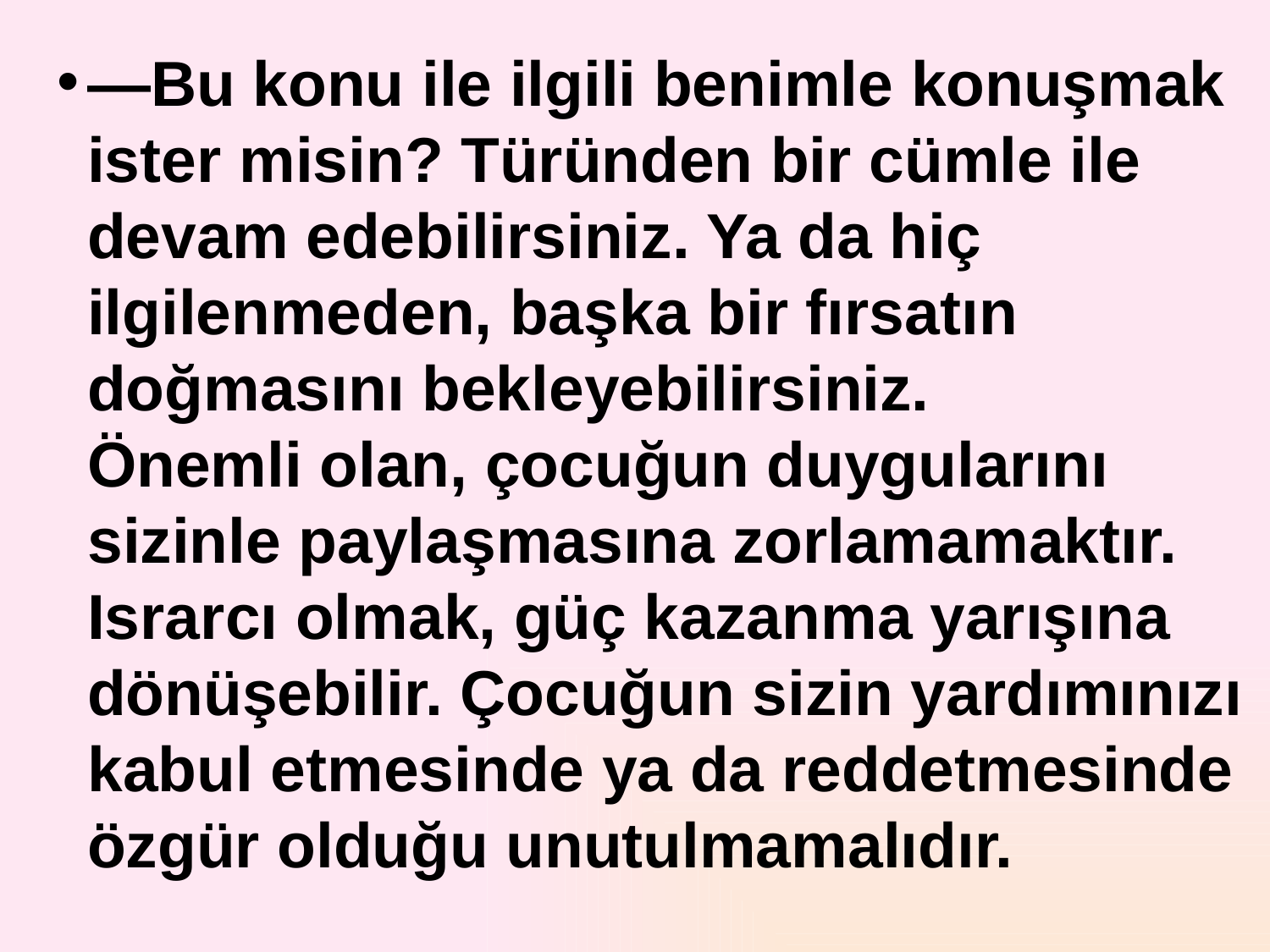

—Bu konu ile ilgili benimle konuşmak ister misin? Türünden bir cümle ile devam edebilirsiniz. Ya da hiç ilgilenmeden, başka bir fırsatın doğmasını bekleyebilirsiniz.
Önemli olan, çocuğun duygularını sizinle paylaşmasına zorlamamaktır. Israrcı olmak, güç kazanma yarışına dönüşebilir. Çocuğun sizin yardımınızı kabul etmesinde ya da reddetmesinde özgür olduğu unutulmamalıdır.